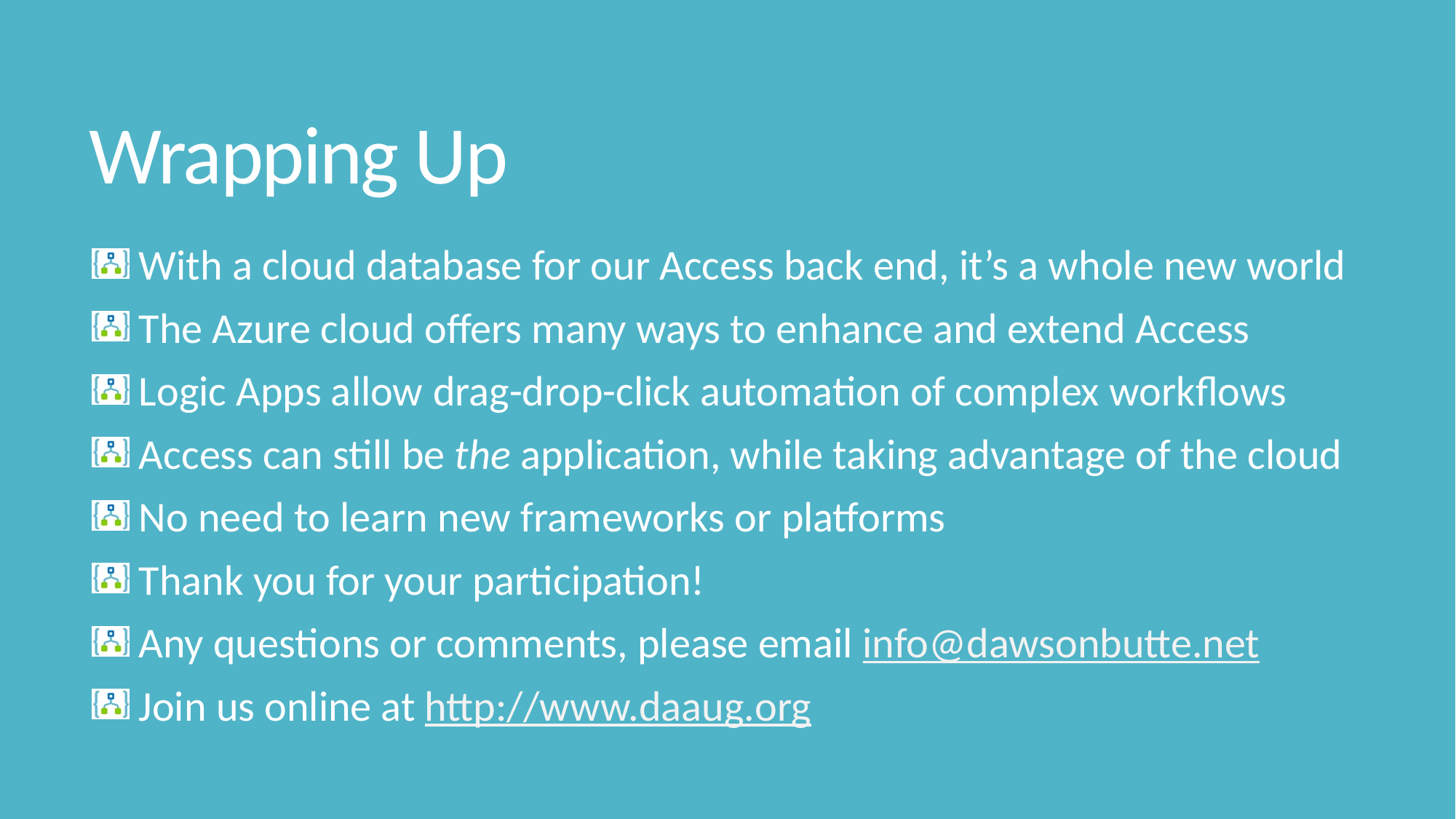

# Wrapping Up
 With a cloud database for our Access back end, it’s a whole new world
 The Azure cloud offers many ways to enhance and extend Access
 Logic Apps allow drag-drop-click automation of complex workflows
 Access can still be the application, while taking advantage of the cloud
 No need to learn new frameworks or platforms
 Thank you for your participation!
 Any questions or comments, please email info@dawsonbutte.net
 Join us online at http://www.daaug.org